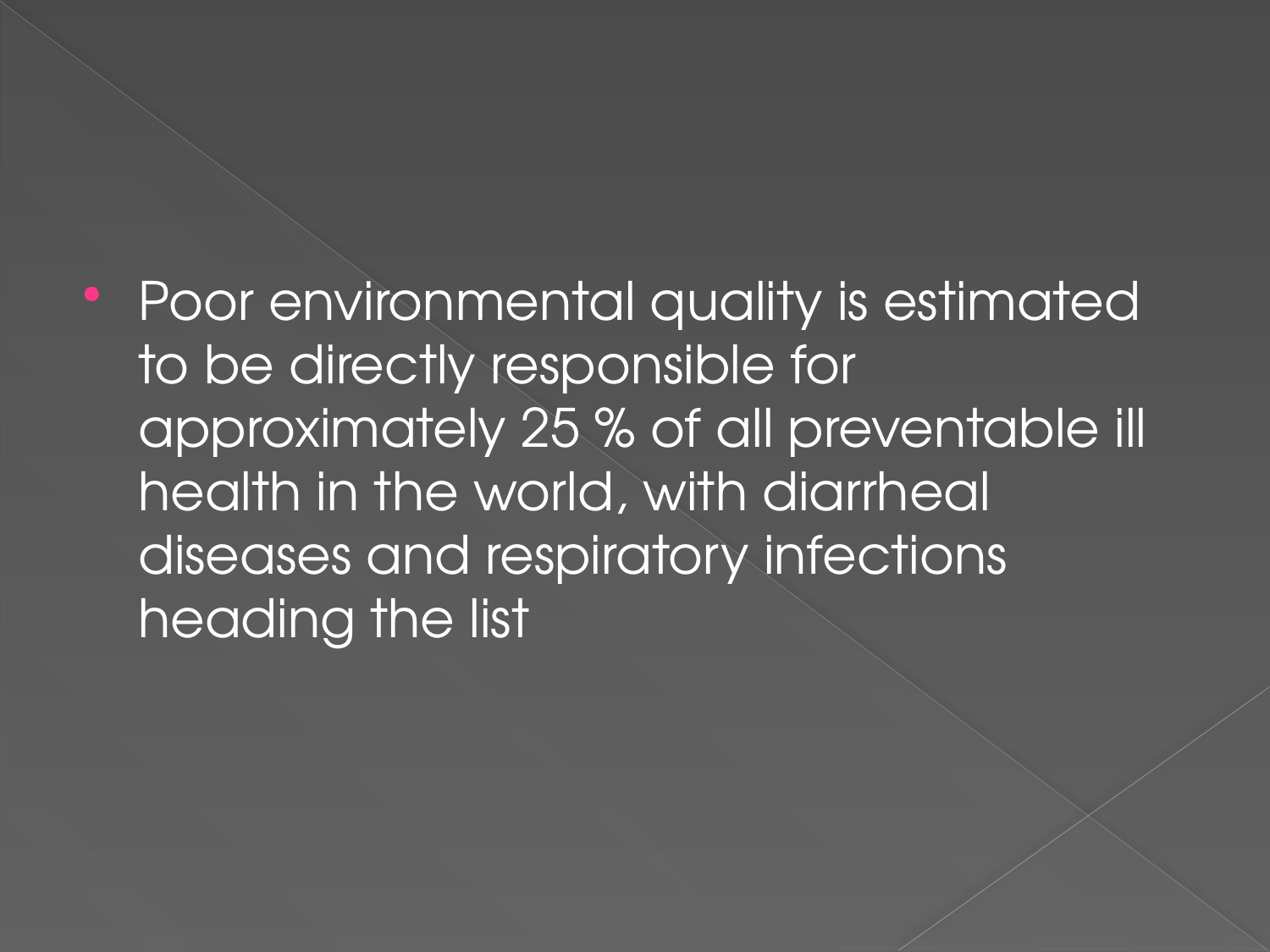

#
Poor environmental quality is estimated to be directly responsible for approximately 25 % of all preventable ill health in the world, with diarrheal diseases and respiratory infections heading the list